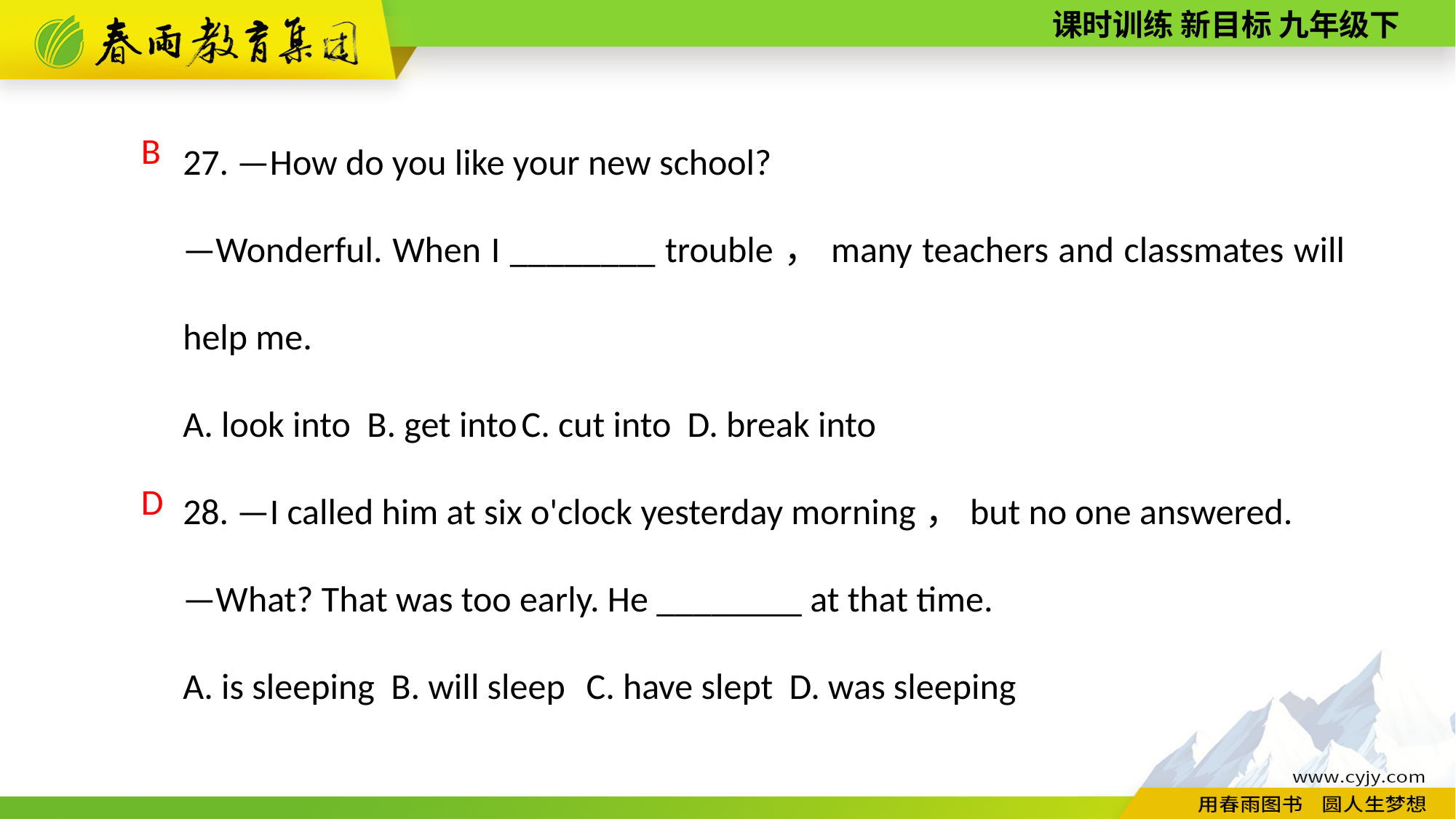

27. —How do you like your new school?
—Wonderful. When I ________ trouble，many teachers and classmates will help me.
A. look into  B. get into C. cut into  D. break into
28. —I called him at six o'clock yesterday morning，but no one answered.
—What? That was too early. He ________ at that time.
A. is sleeping  B. will sleep   C. have slept  D. was sleeping
B
D